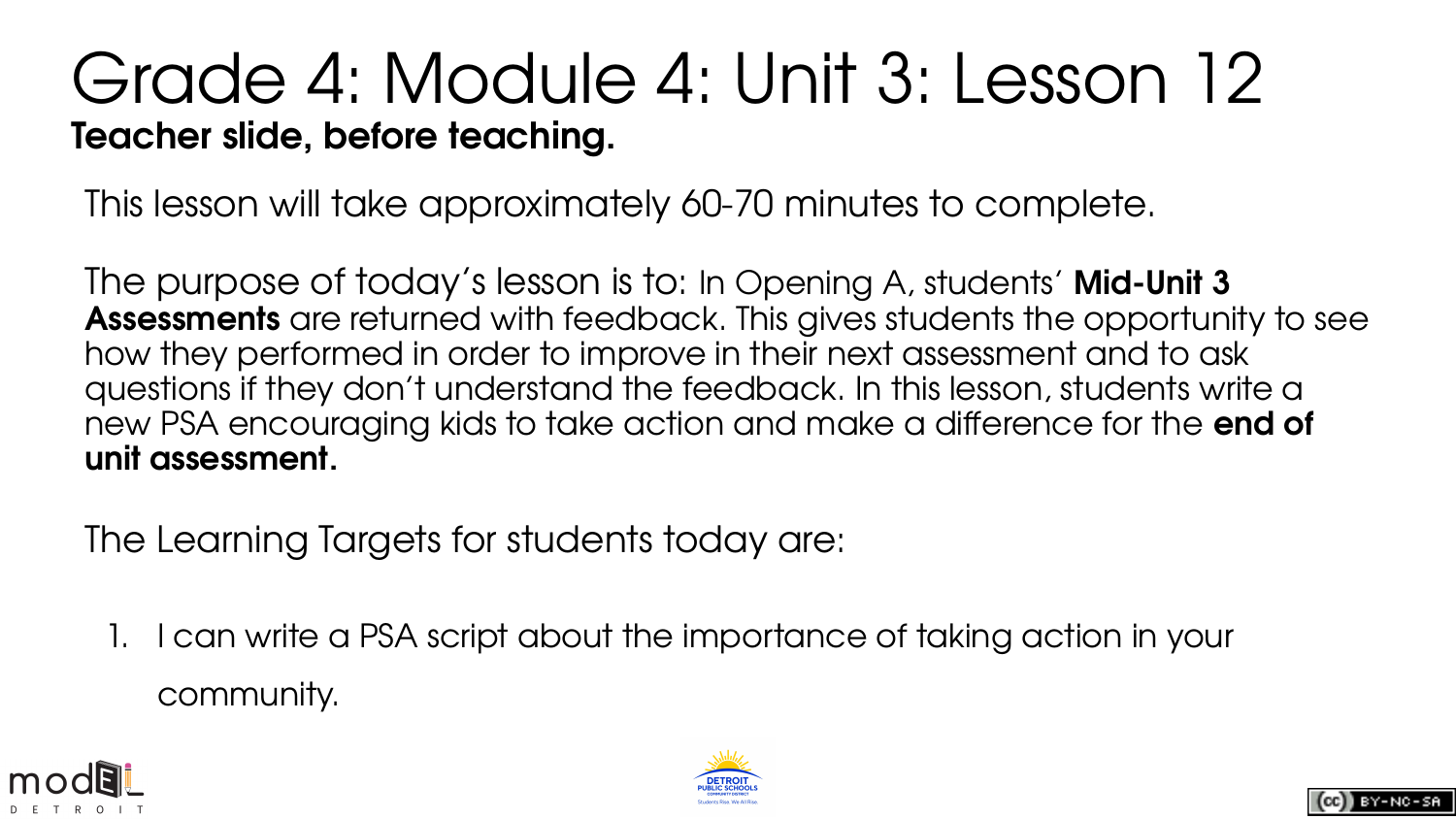

# Grade 4: Module 4: Unit 3: Lesson 12
Teacher slide, before teaching.
This lesson will take approximately 60-70 minutes to complete.

The purpose of today’s lesson is to: In Opening A, students’ Mid-Unit 3 Assessments are returned with feedback. This gives students the opportunity to see how they performed in order to improve in their next assessment and to ask questions if they don’t understand the feedback. In this lesson, students write a new PSA encouraging kids to take action and make a difference for the end of unit assessment.

The Learning Targets for students today are:
I can write a PSA script about the importance of taking action in your community.